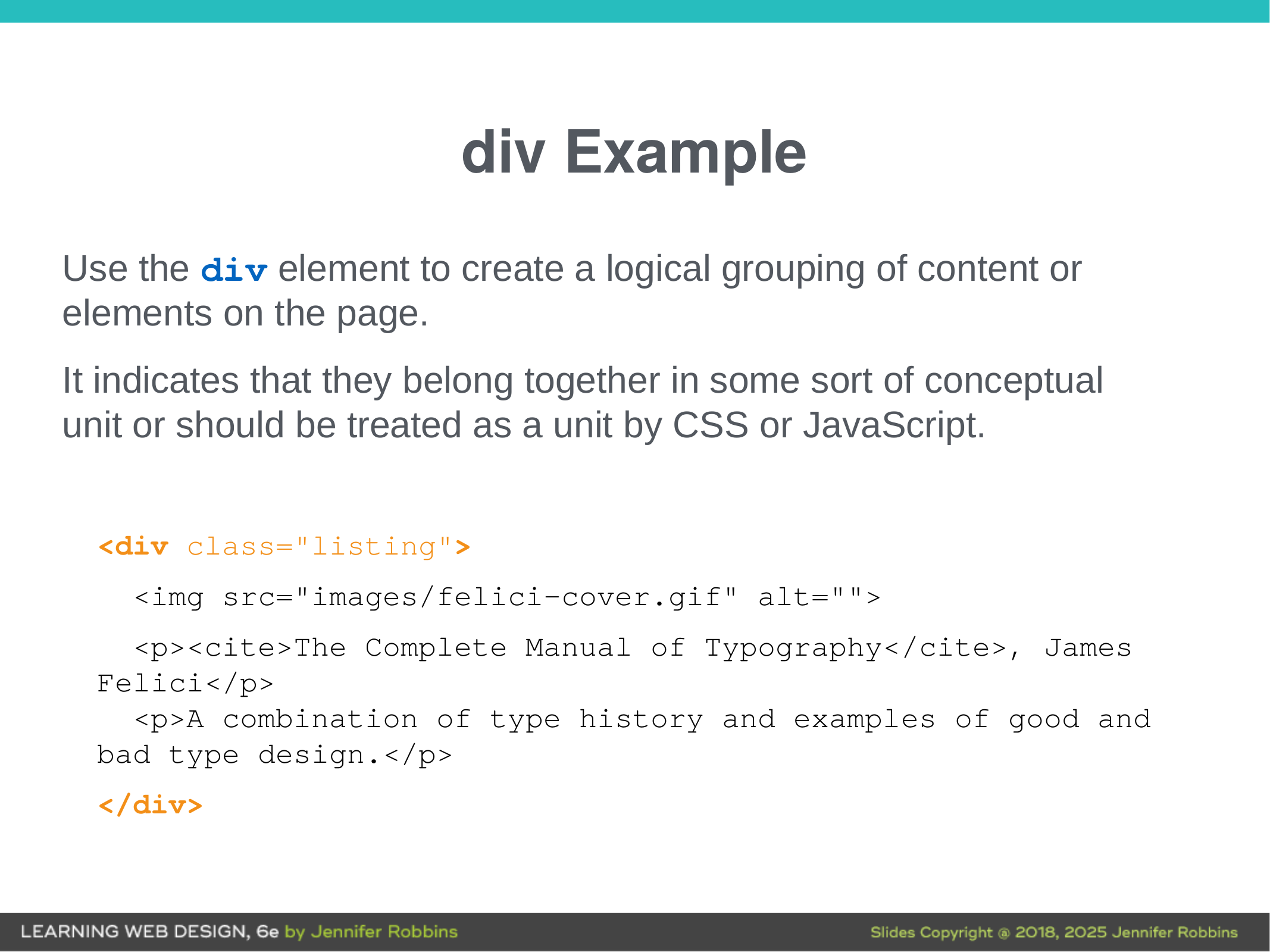

# div Example
Use the div element to create a logical grouping of content or elements on the page.
It indicates that they belong together in some sort of conceptual unit or should be treated as a unit by CSS or JavaScript.
<div class="listing">
  <img src="images/felici-cover.gif" alt="">
  <p><cite>The Complete Manual of Typography</cite>, James Felici</p>
  <p>A combination of type history and examples of good and bad type design.</p>
</div>